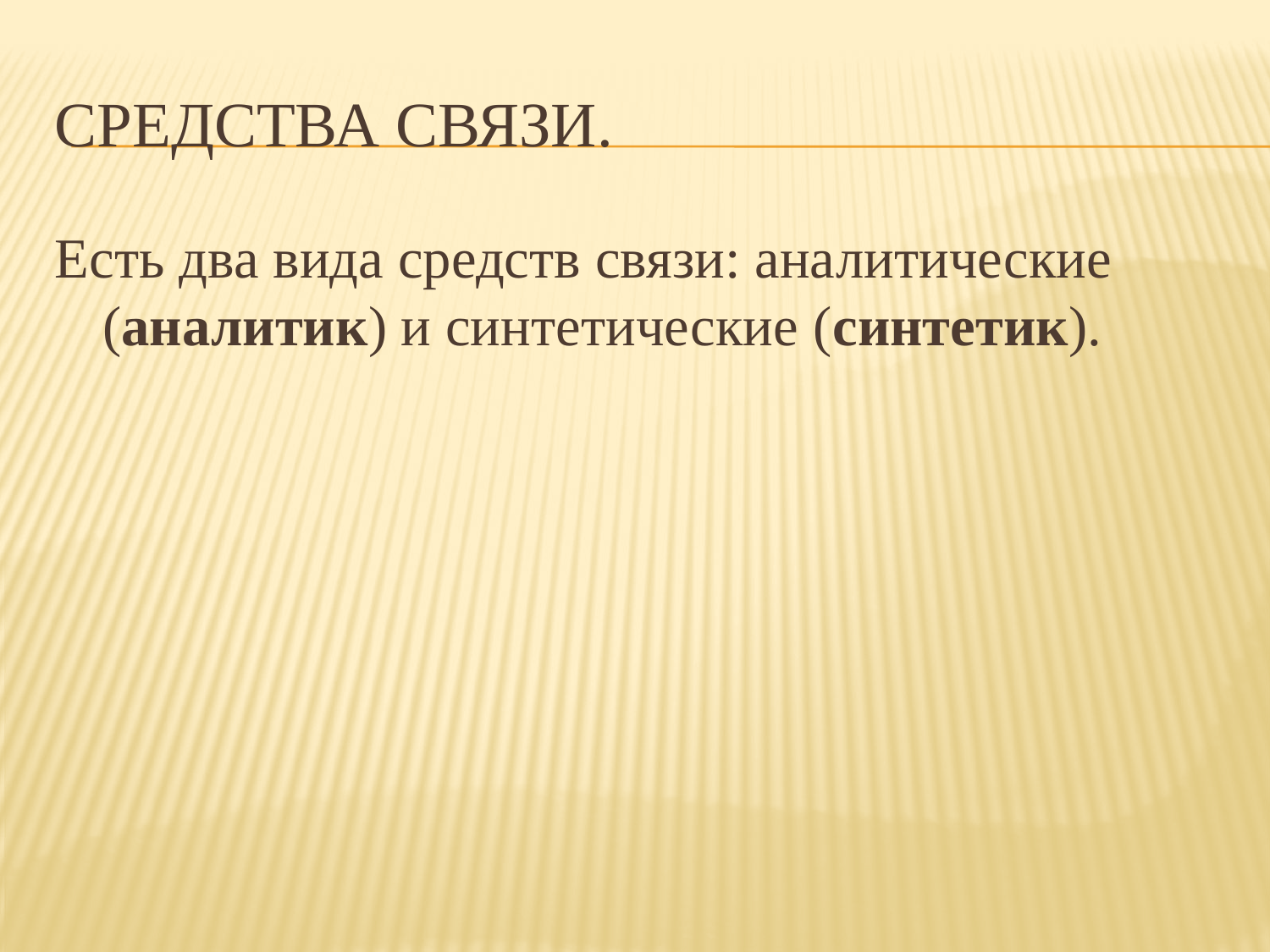

# Средства связи.
Есть два вида средств связи: аналитические (аналитик) и синтетические (синтетик).